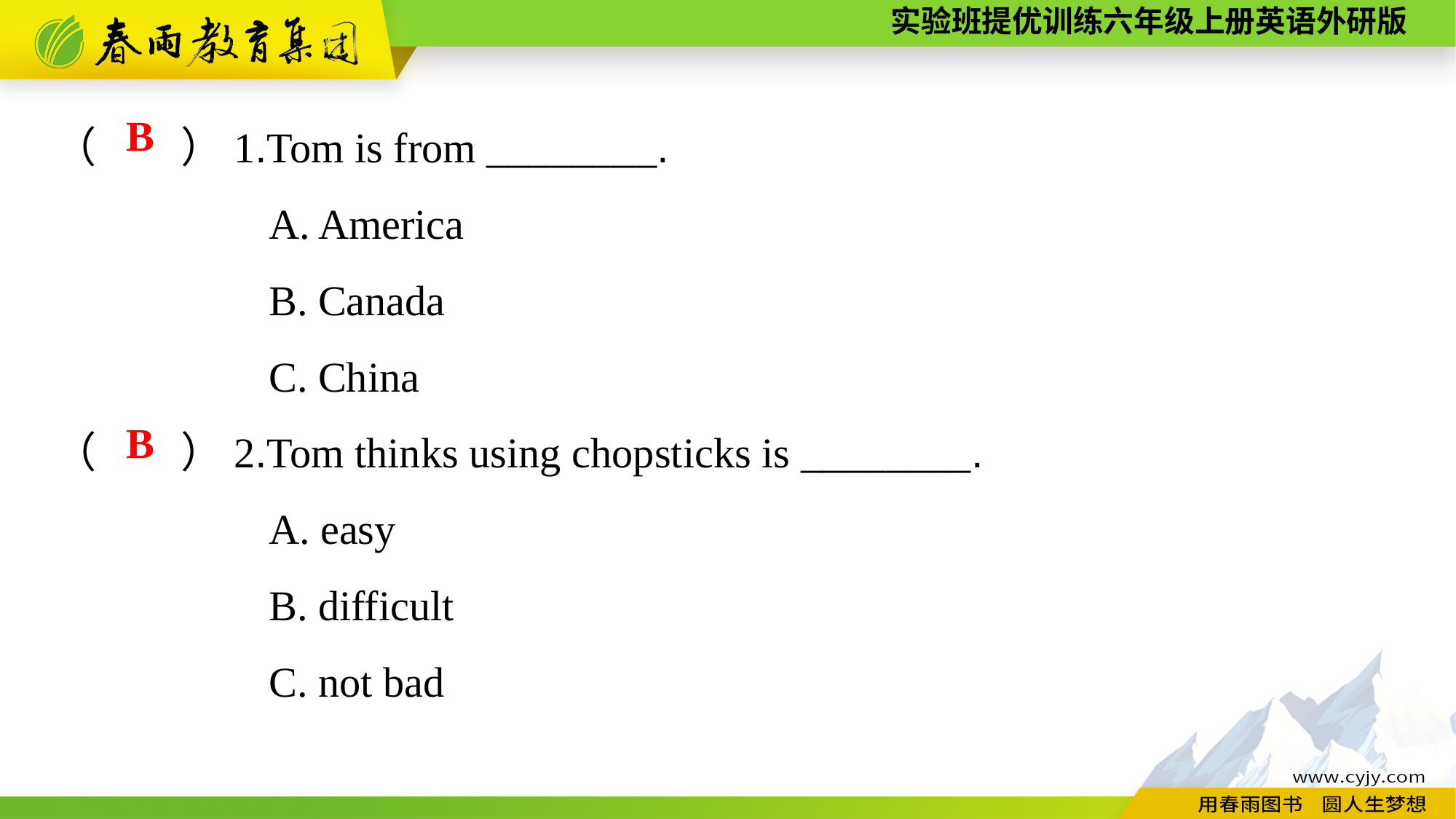

（　　）1.Tom is from ________.
A. America
B. Canada
C. China
（　　）2.Tom thinks using chopsticks is ________.
A. easy
B. difficult
C. not bad
B
B